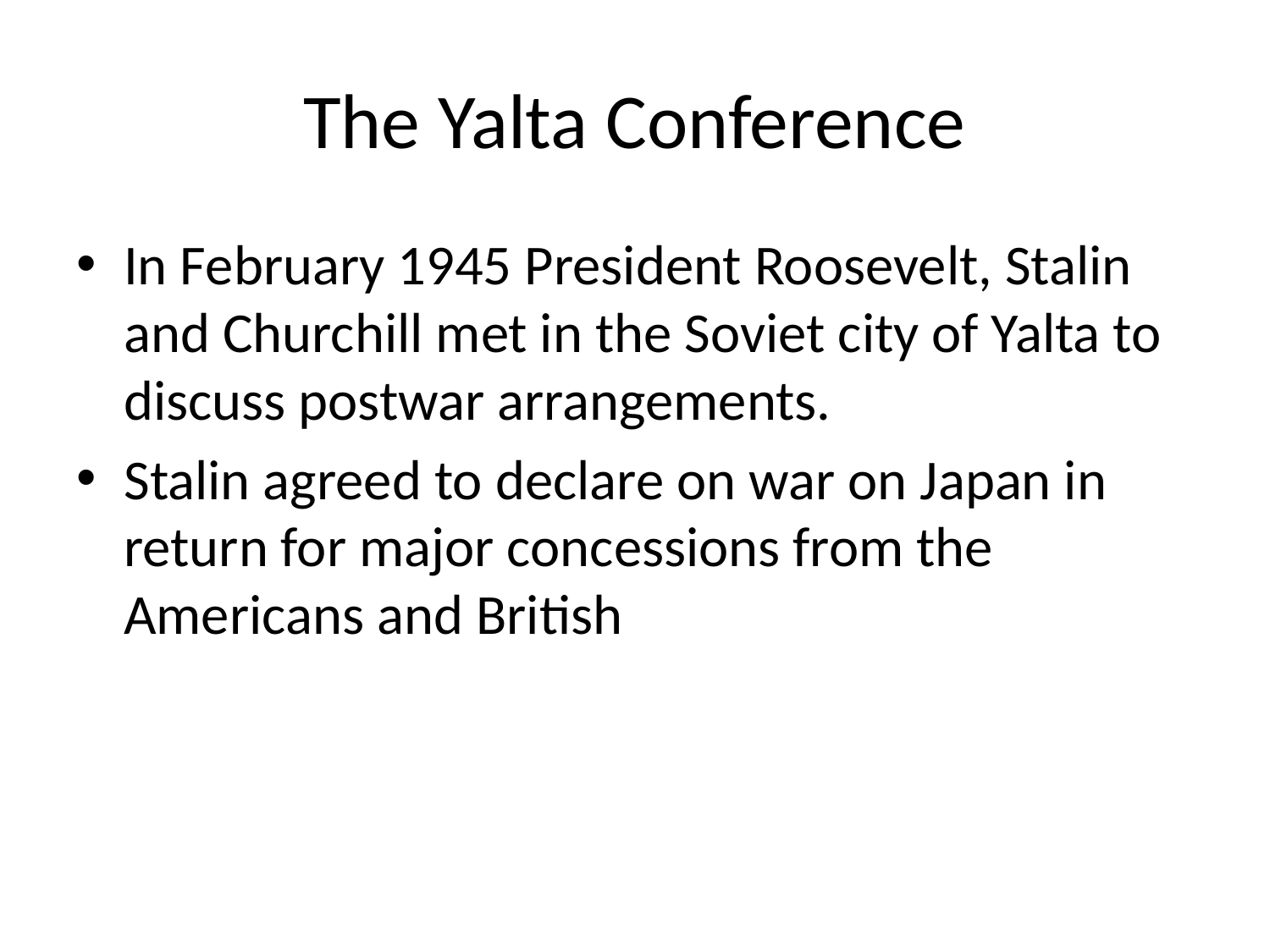

# The Yalta Conference
In February 1945 President Roosevelt, Stalin and Churchill met in the Soviet city of Yalta to discuss postwar arrangements.
Stalin agreed to declare on war on Japan in return for major concessions from the Americans and British